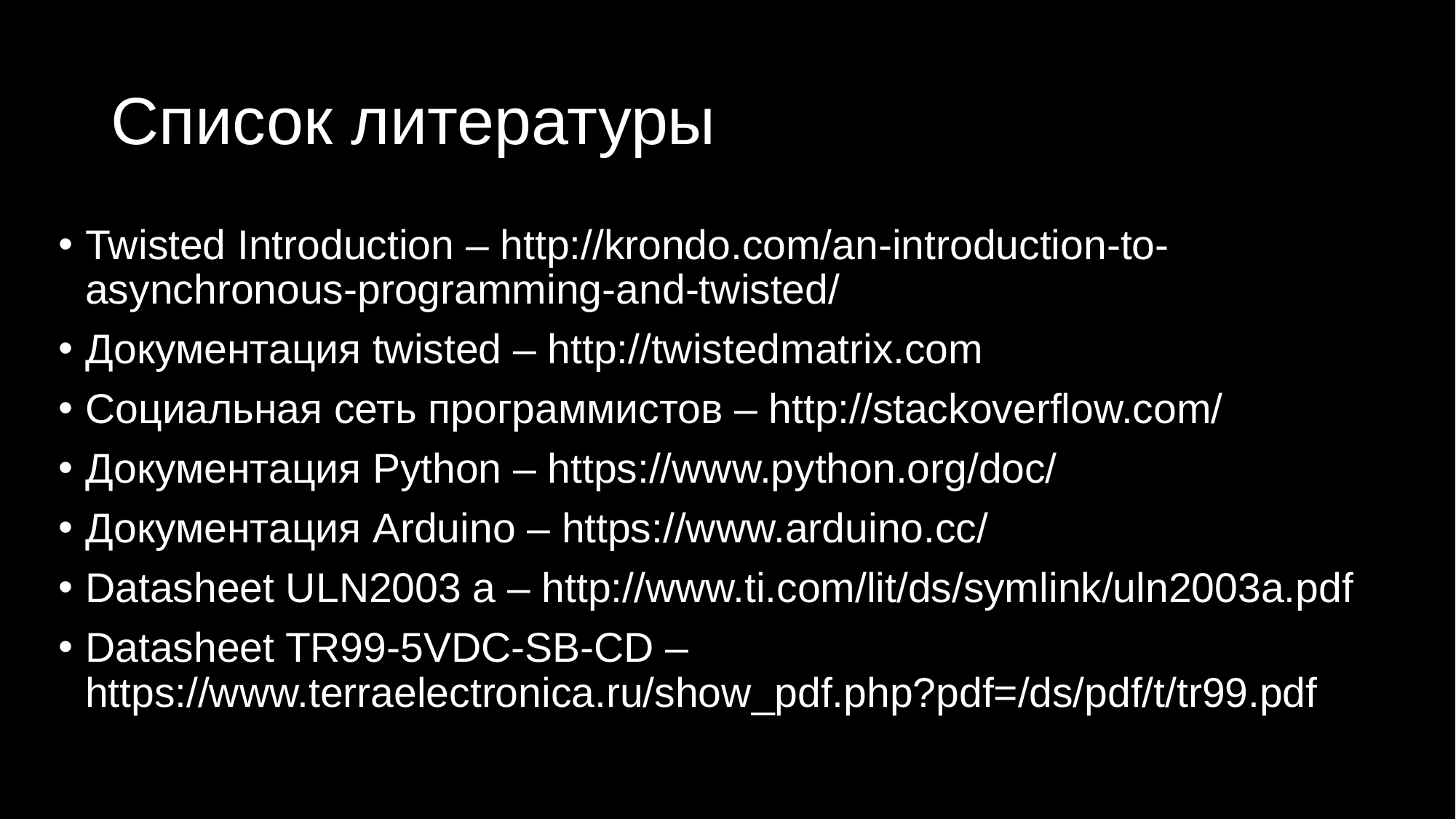

# Список литературы
Twisted Introduction – http://krondo.com/an-introduction-to-asynchronous-programming-and-twisted/
Документация twisted – http://twistedmatrix.com
Социальная сеть программистов – http://stackoverflow.com/
Документация Python – https://www.python.org/doc/
Документация Arduino – https://www.arduino.cc/
Datasheet ULN2003 a – http://www.ti.com/lit/ds/symlink/uln2003a.pdf
Datasheet TR99-5VDC-SB-CD – https://www.terraelectronica.ru/show_pdf.php?pdf=/ds/pdf/t/tr99.pdf